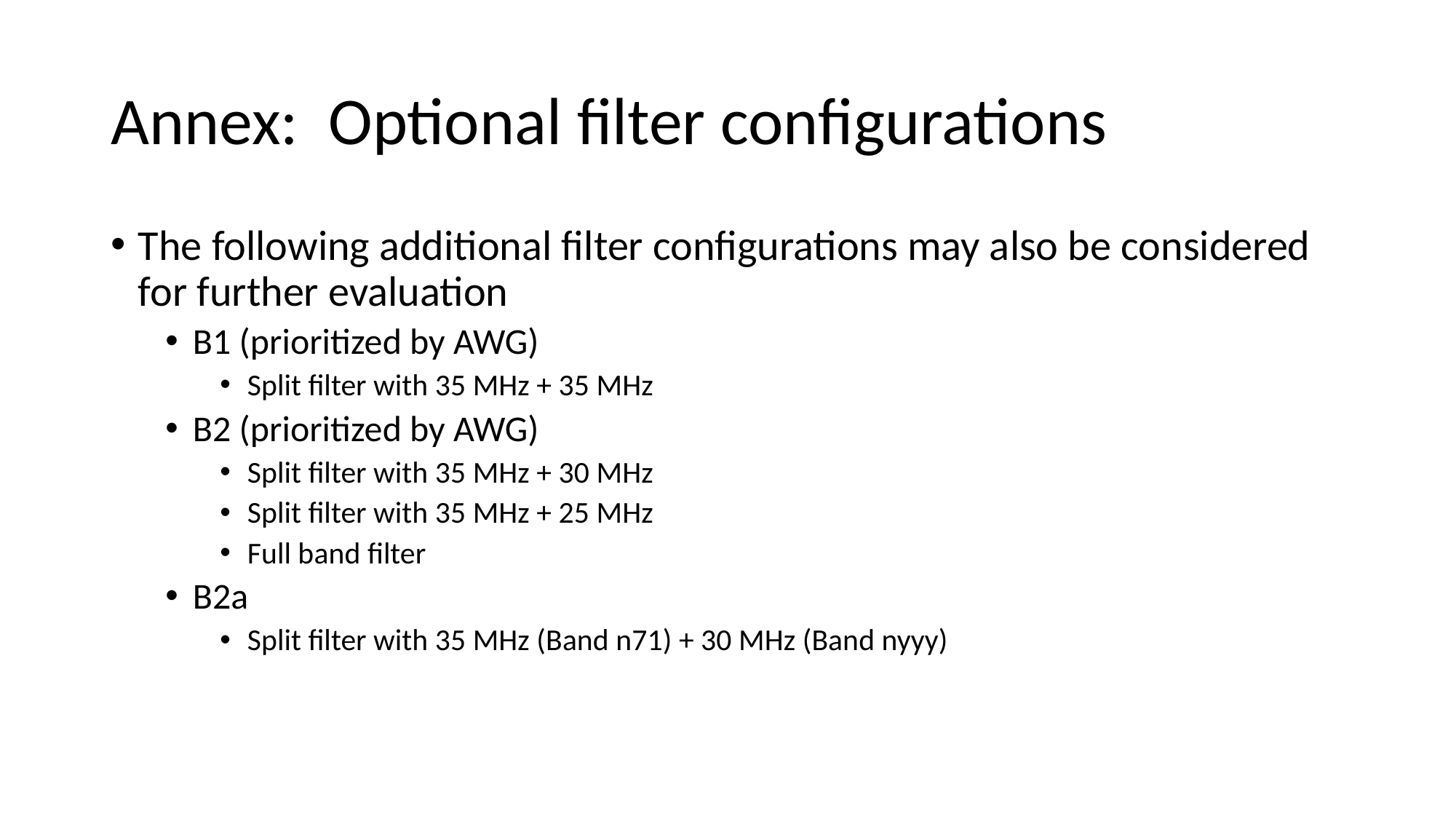

# Annex:  Optional filter configurations
The following additional filter configurations may also be considered for further evaluation
B1 (prioritized by AWG)
Split filter with 35 MHz + 35 MHz
B2 (prioritized by AWG)
Split filter with 35 MHz + 30 MHz
Split filter with 35 MHz + 25 MHz
Full band filter
B2a
Split filter with 35 MHz (Band n71) + 30 MHz (Band nyyy)